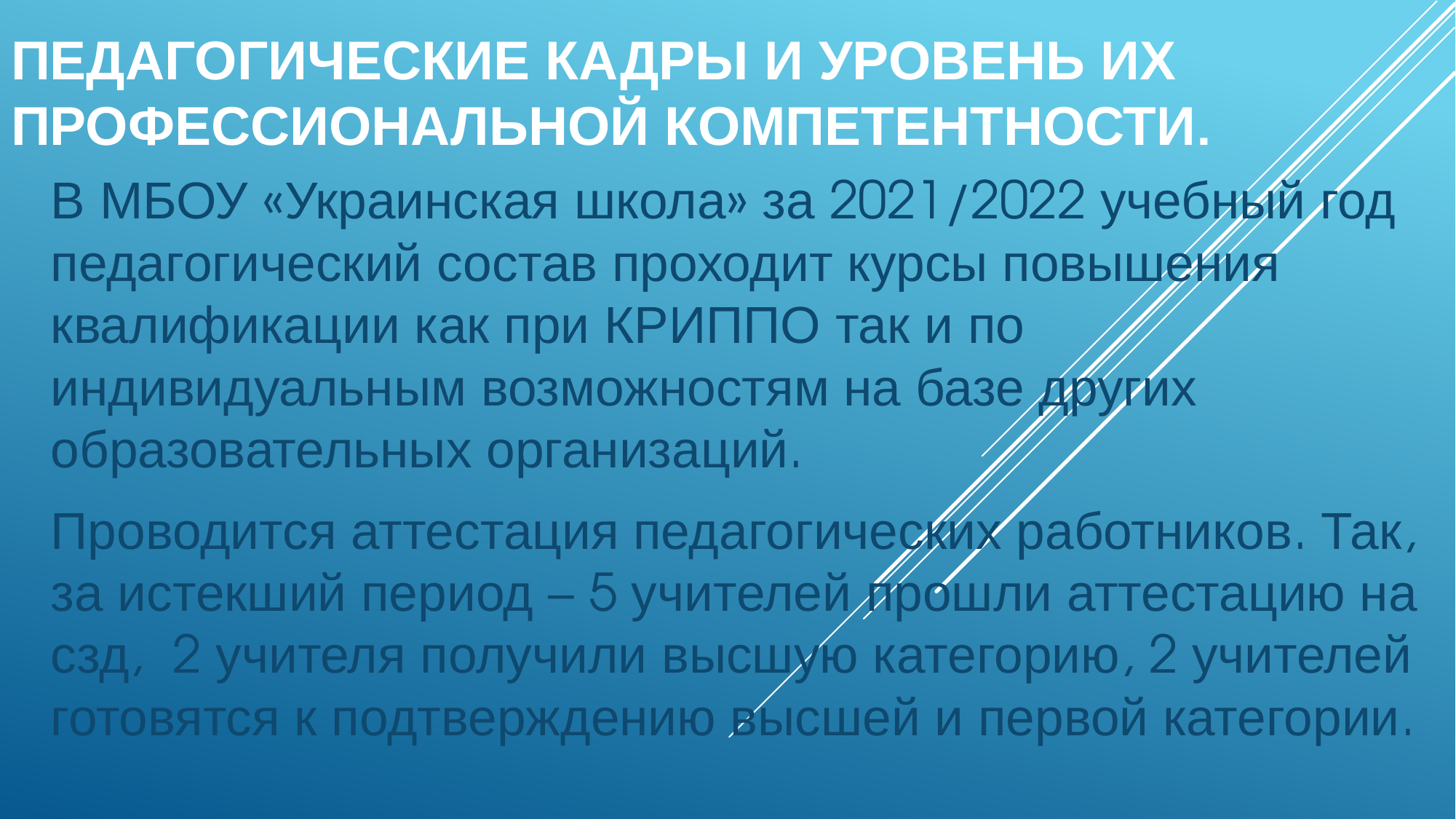

# Педагогические кадры и уровень их профессиональной компетентности.
В МБОУ «Украинская школа» за 2021/2022 учебный год педагогический состав проходит курсы повышения квалификации как при КРИППО так и по индивидуальным возможностям на базе других образовательных организаций.
Проводится аттестация педагогических работников. Так, за истекший период – 5 учителей прошли аттестацию на сзд,  2 учителя получили высшую категорию, 2 учителей готовятся к подтверждению высшей и первой категории.